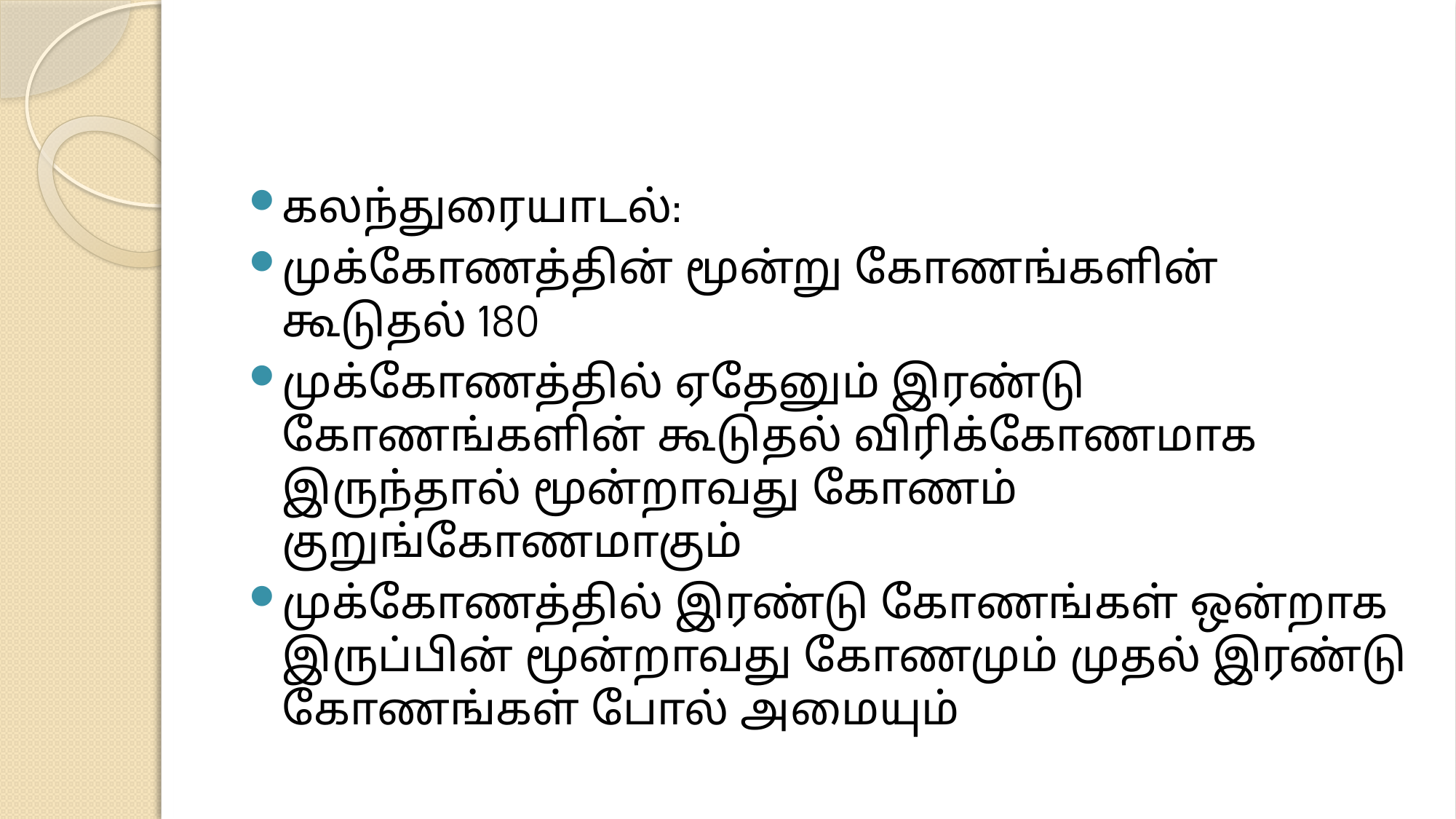

#
கலந்துரையாடல்:
முக்கோணத்தின் மூன்று கோணங்களின் கூடுதல் 180
முக்கோணத்தில் ஏதேனும் இரண்டு கோணங்களின் கூடுதல் விரிக்கோணமாக இருந்தால் மூன்றாவது கோணம் குறுங்கோணமாகும்
முக்கோணத்தில் இரண்டு கோணங்கள் ஒன்றாக இருப்பின் மூன்றாவது கோணமும் முதல் இரண்டு கோணங்கள் போல் அமையும்